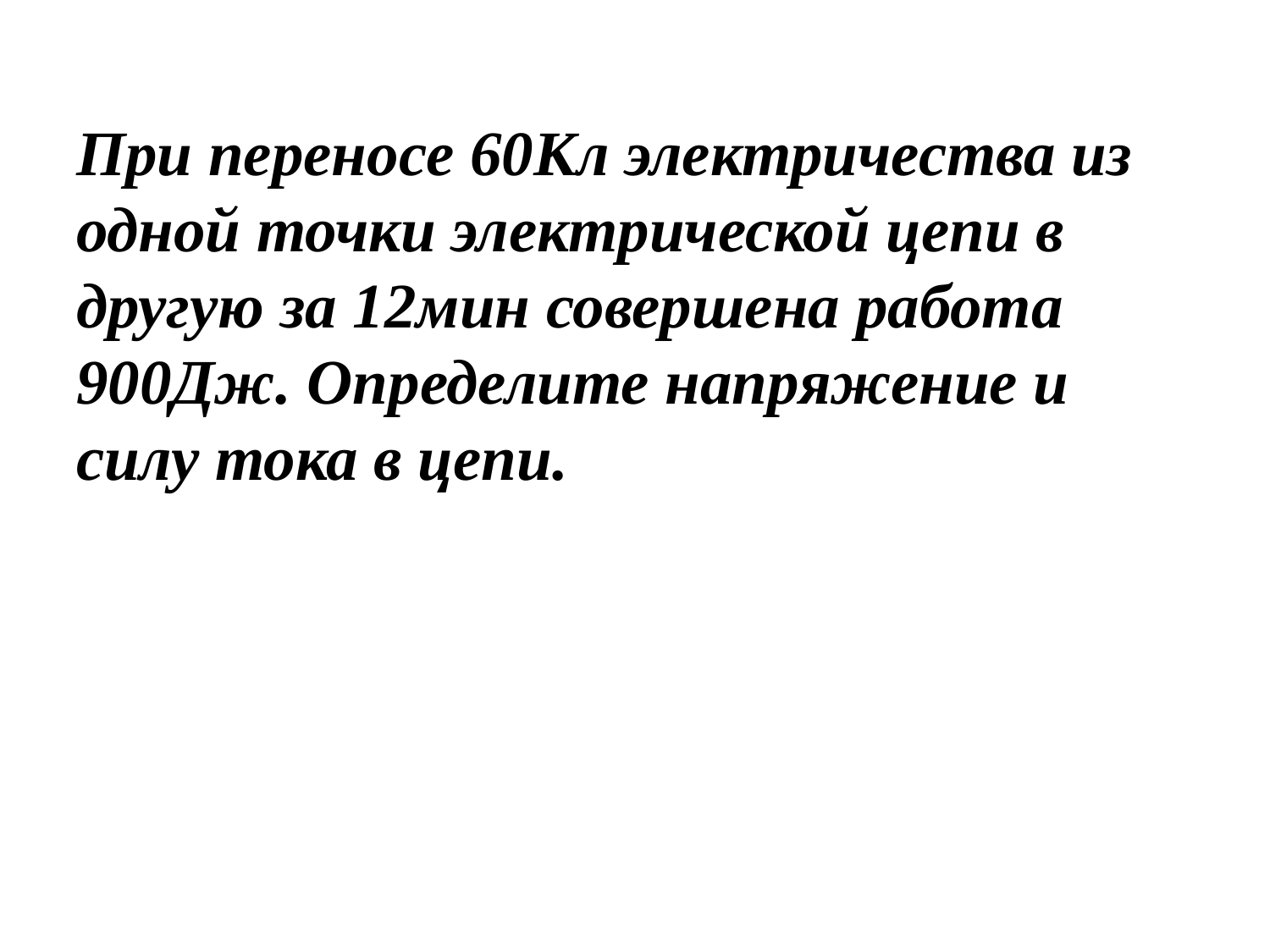

При переносе 60Кл электричества из одной точки электрической цепи в другую за 12мин совершена работа 900Дж. Определите напряжение и силу тока в цепи.